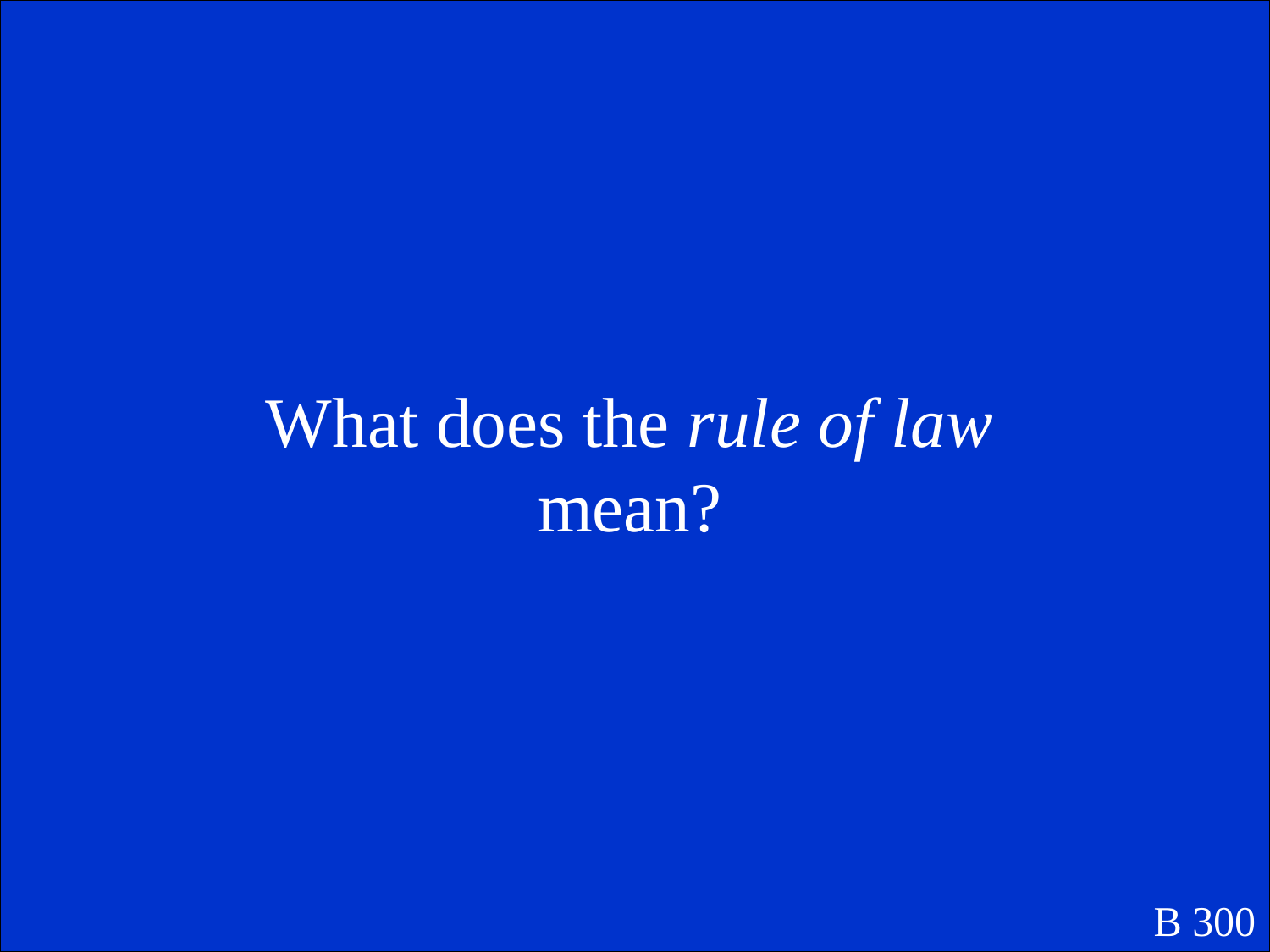

What does the rule of law mean?
B 300